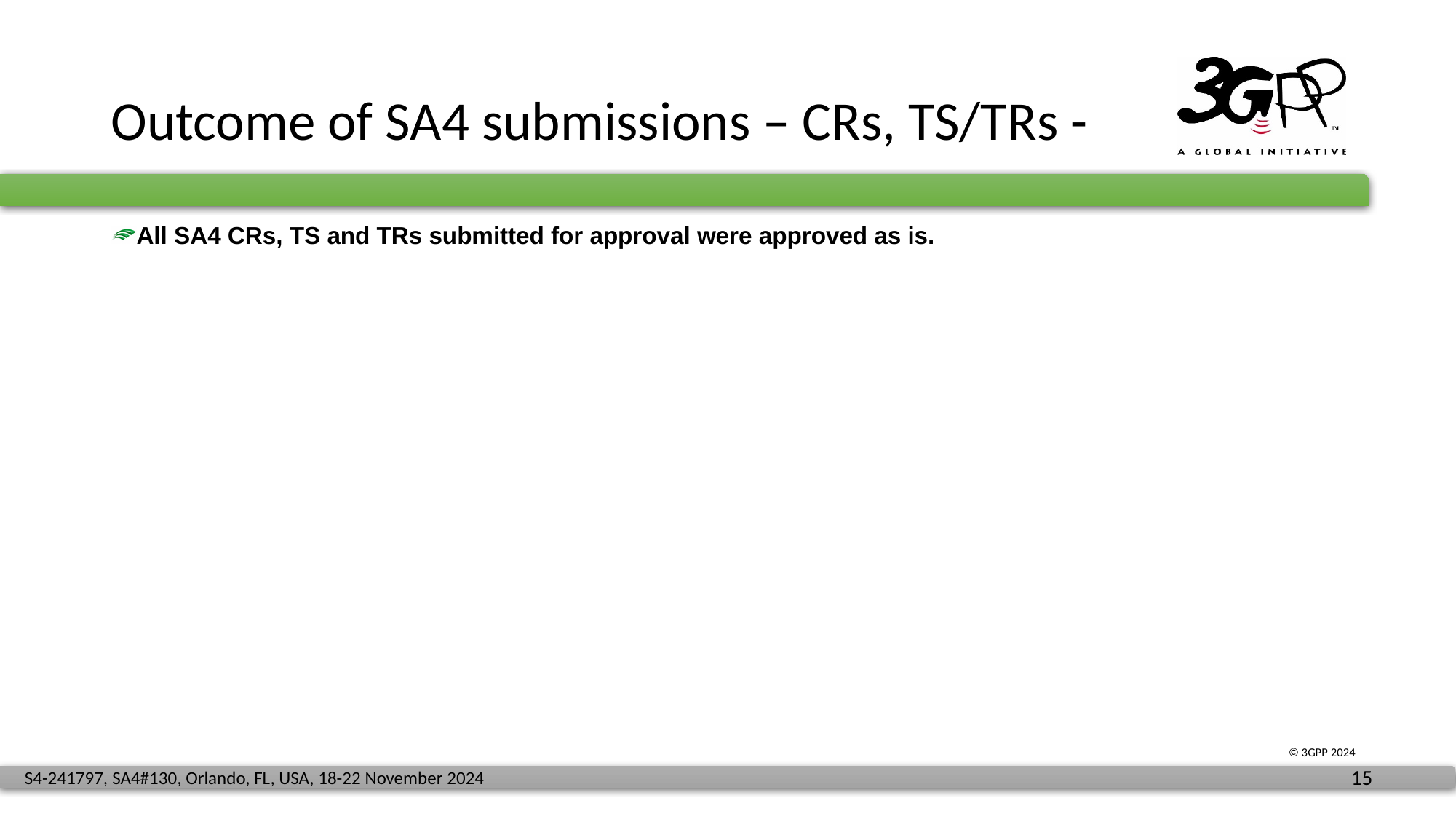

# Outcome of SA4 submissions – CRs, TS/TRs -
All SA4 CRs, TS and TRs submitted for approval were approved as is.